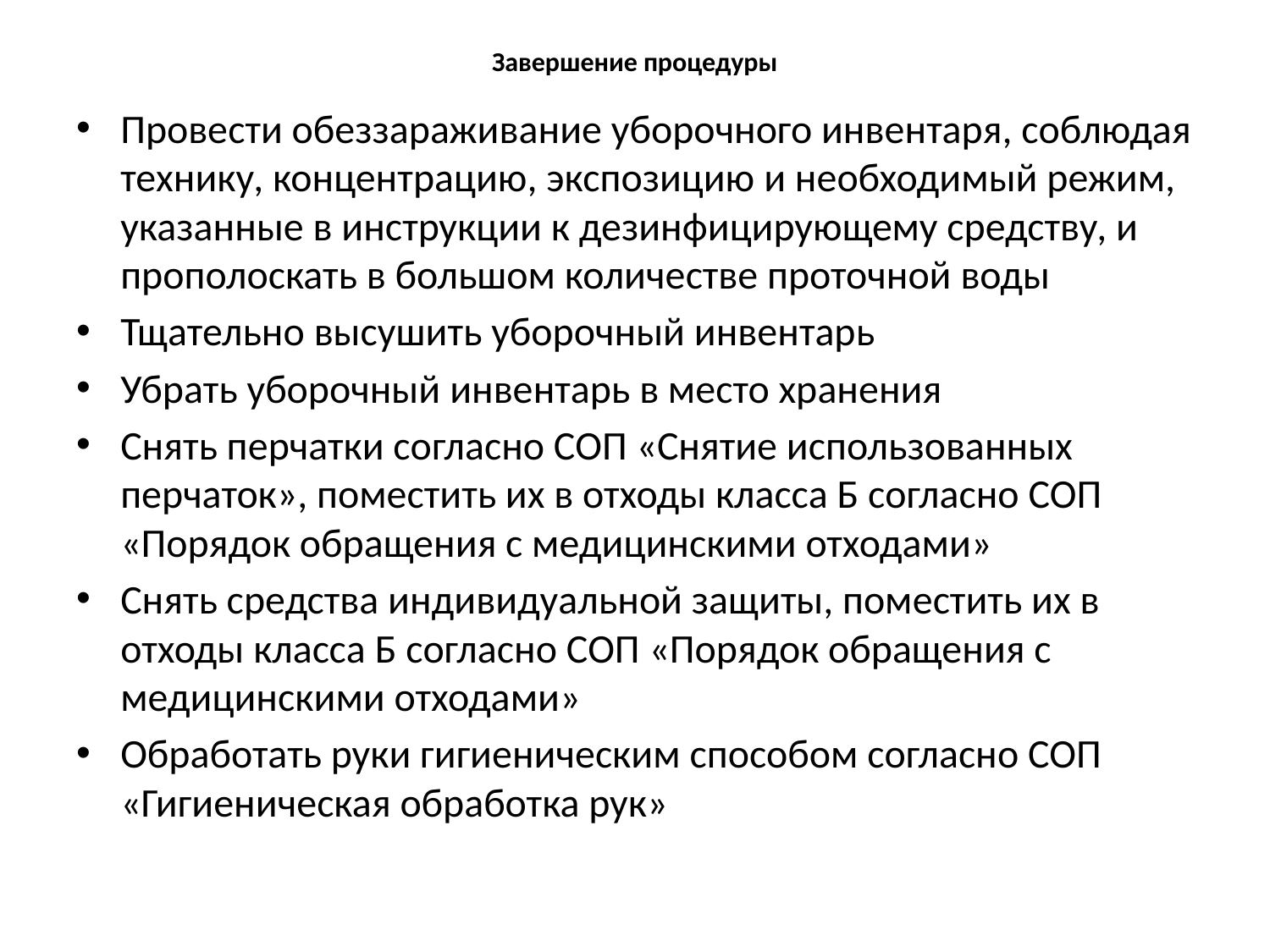

# Завершение процедуры
Провести обеззараживание уборочного инвентаря, соблюдая технику, концентрацию, экспозицию и необходимый режим, указанные в инструкции к дезинфицирующему средству, и прополоскать в большом количестве проточной воды
Тщательно высушить уборочный инвентарь
Убрать уборочный инвентарь в место хранения
Снять перчатки согласно СОП «Снятие использованных перчаток», поместить их в отходы класса Б согласно СОП «Порядок обращения с медицинскими отходами»
Снять средства индивидуальной защиты, поместить их в отходы класса Б согласно СОП «Порядок обращения с медицинскими отходами»
Обработать руки гигиеническим способом согласно СОП «Гигиеническая обработка рук»